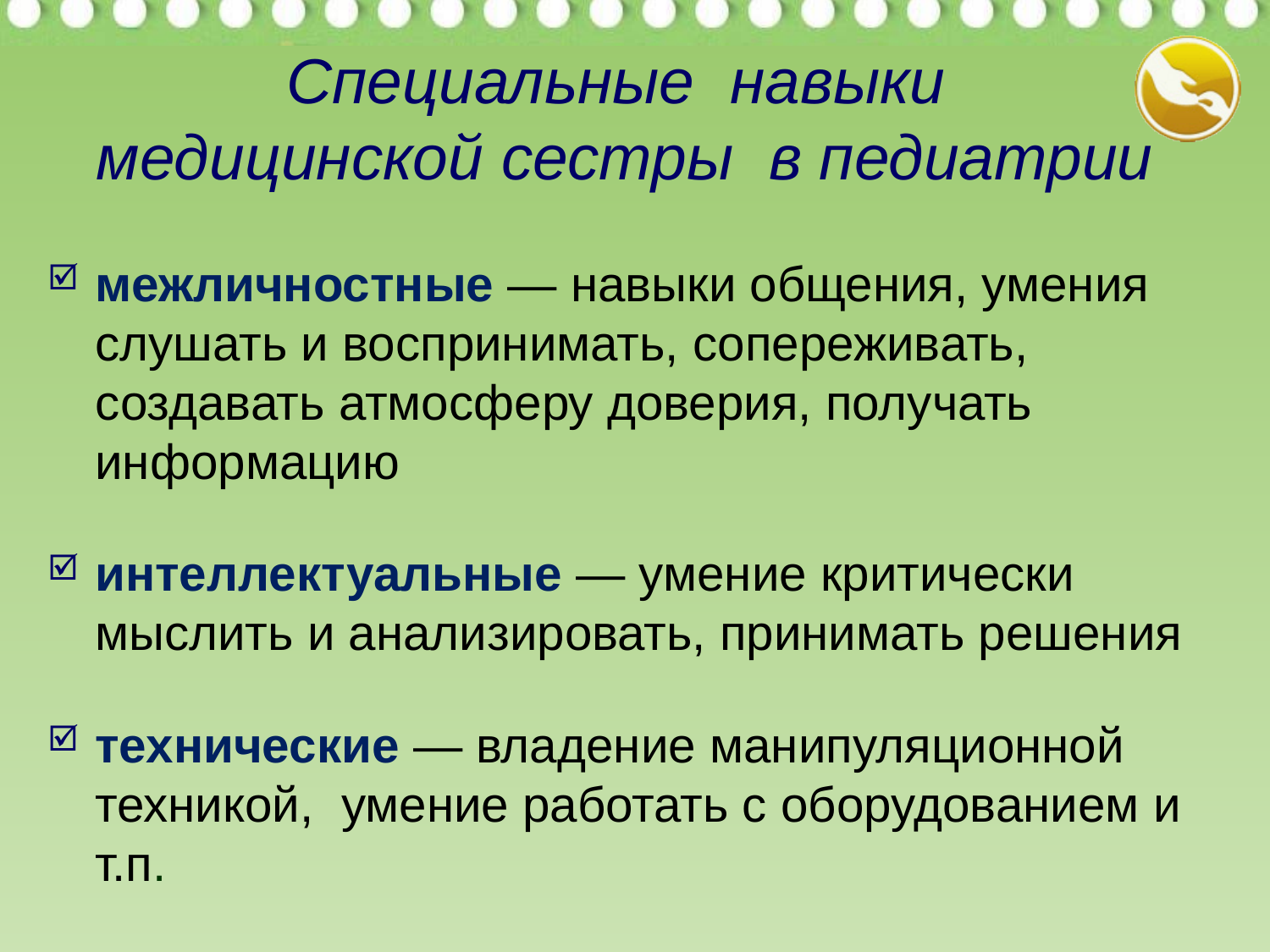

# Специальные  навыки  медицинской сестры  в педиатрии
межличностные — навыки общения, умения слушать и воспринимать, сопереживать, создавать атмосферу доверия, получать информацию
интеллектуальные — умение критически мыслить и анализировать, принимать решения
технические — владение манипуляционной техникой,  умение работать с оборудованием и т.п.